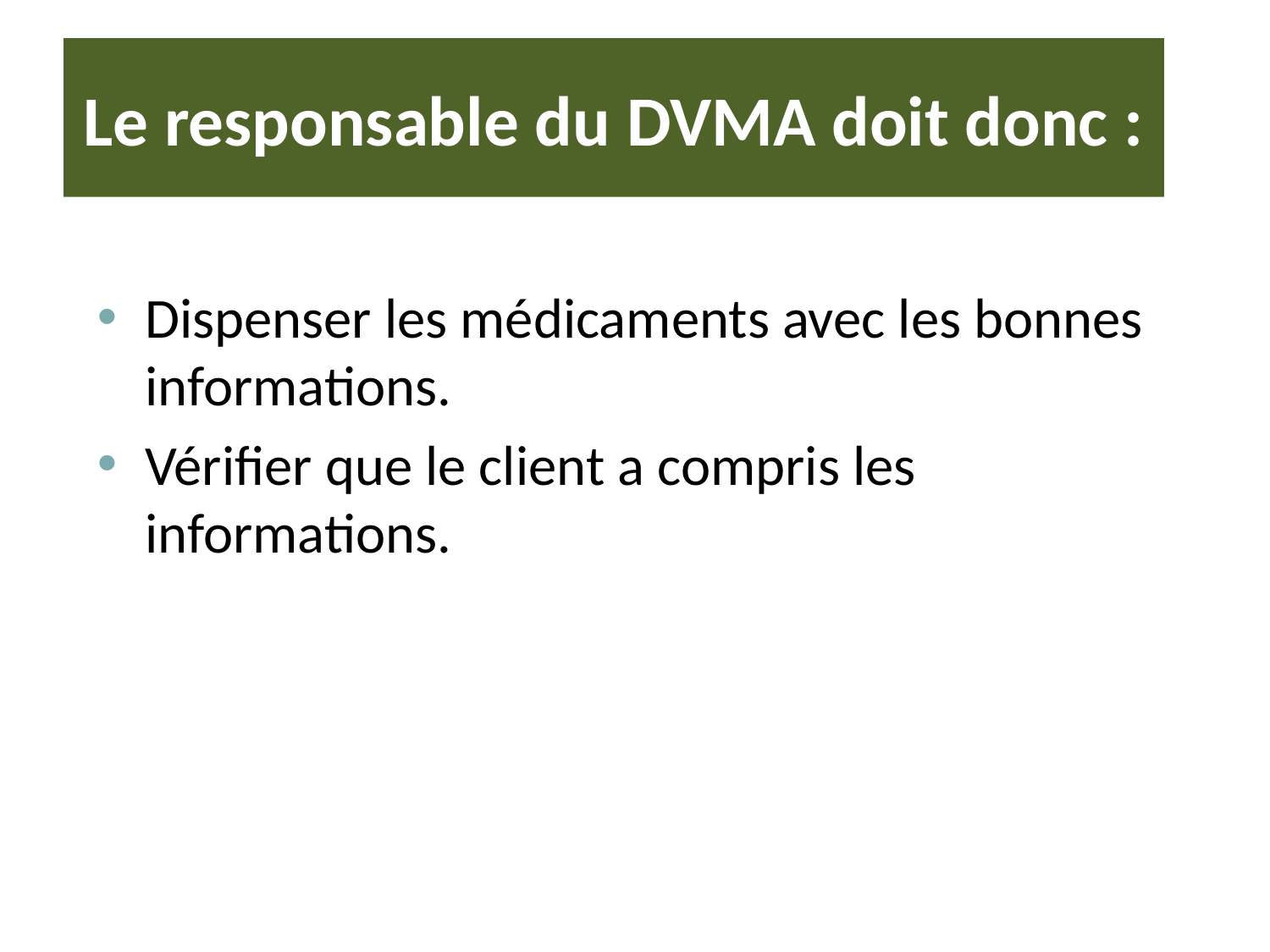

# Le responsable du DVMA doit donc :

Dispenser les médicaments avec les bonnes informations.
Vérifier que le client a compris les informations.